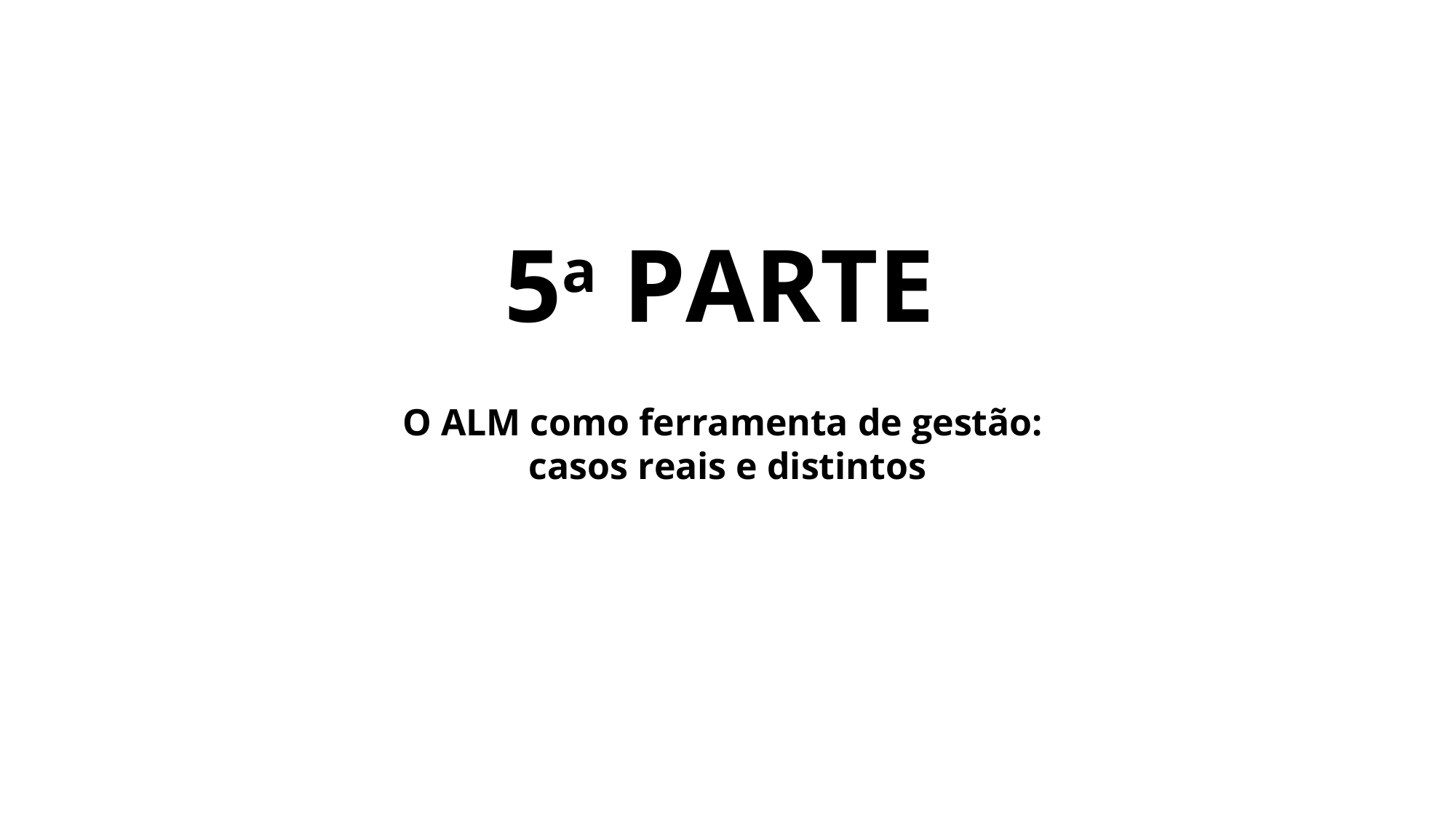

5a PARTE
O ALM como ferramenta de gestão:
casos reais e distintos